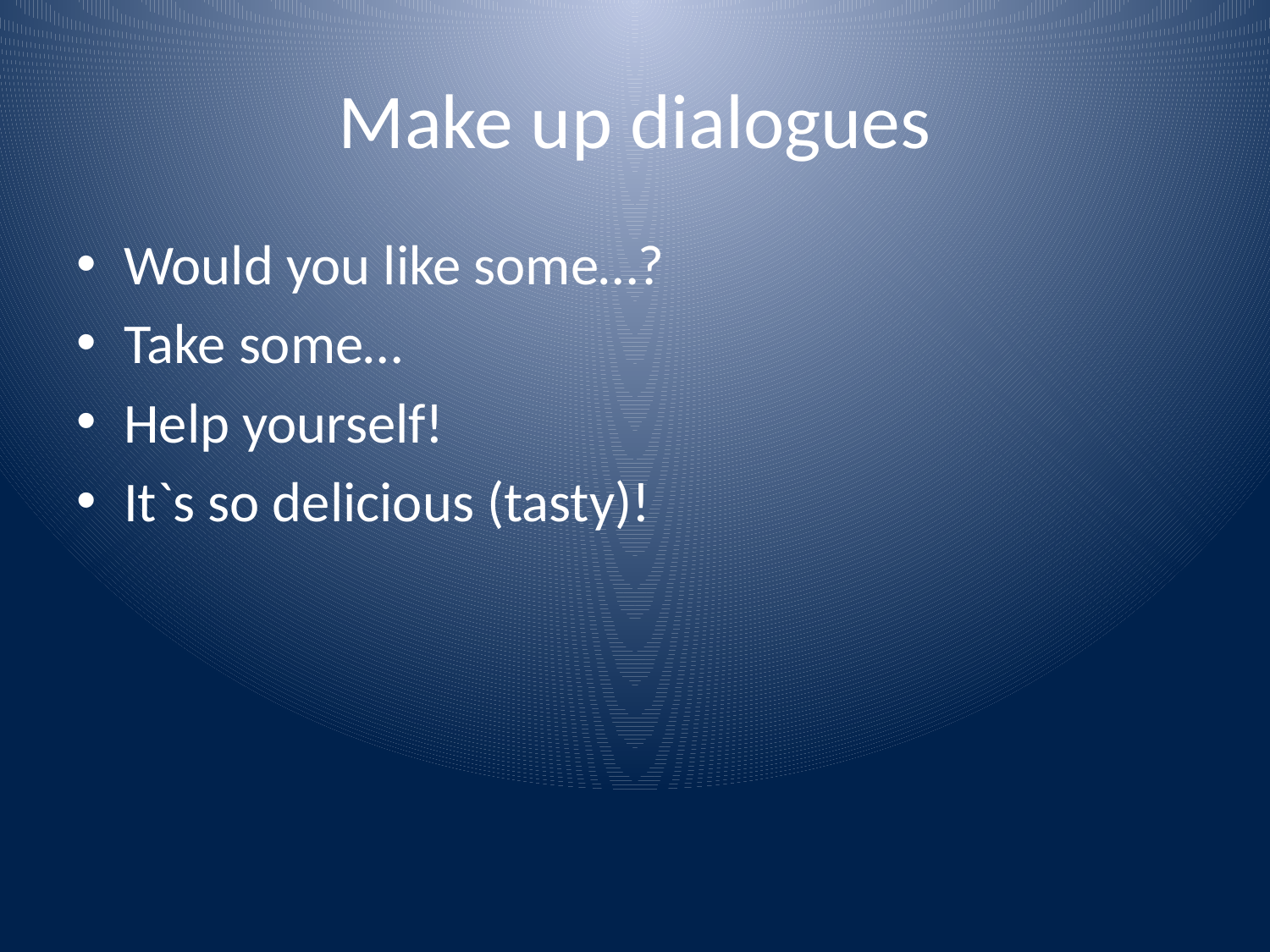

# Make up dialogues
Would you like some…?
Take some…
Help yourself!
It`s so delicious (tasty)!